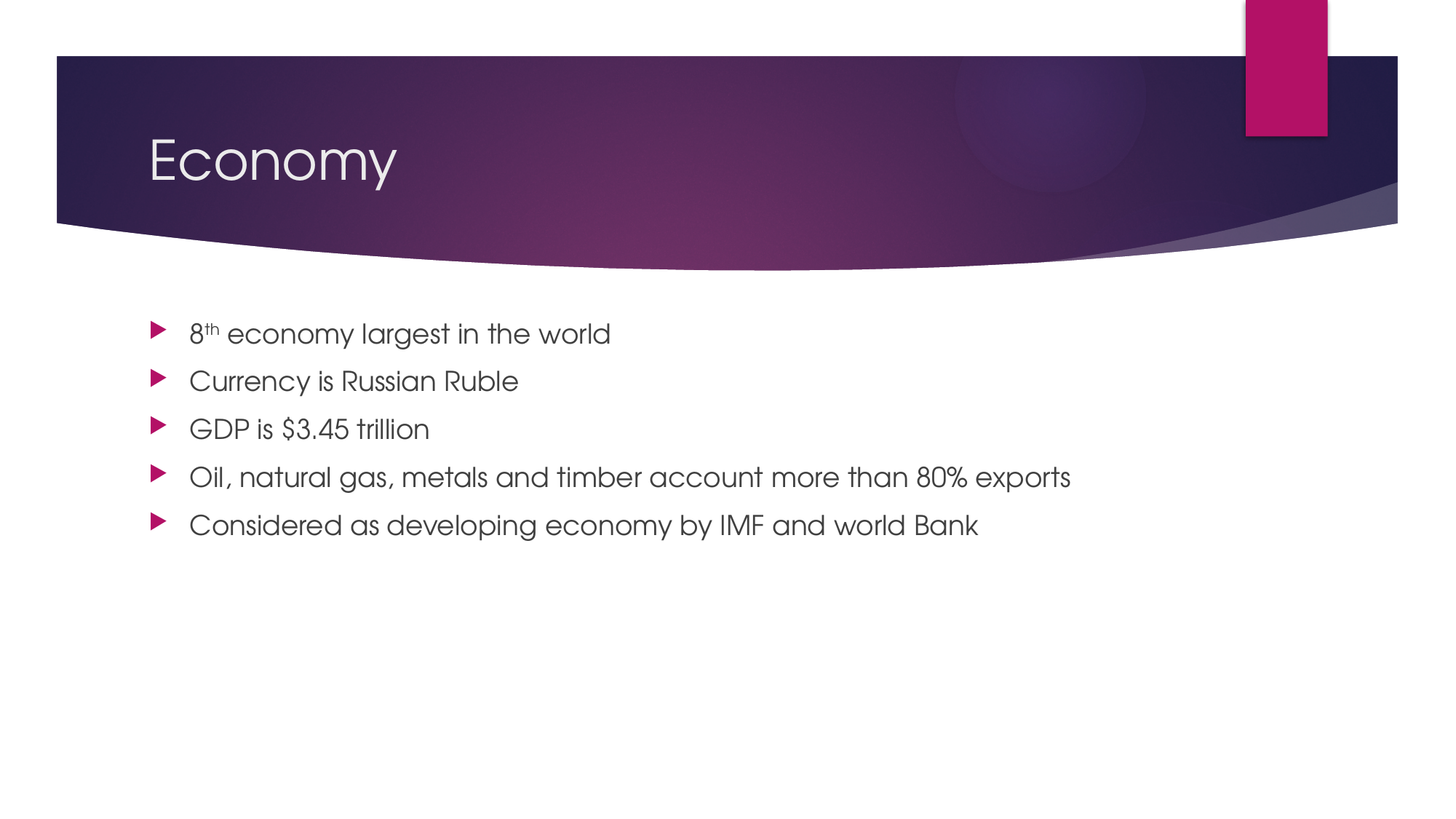

# Economy
8th economy largest in the world
Currency is Russian Ruble
GDP is $3.45 trillion
Oil, natural gas, metals and timber account more than 80% exports
Considered as developing economy by IMF and world Bank